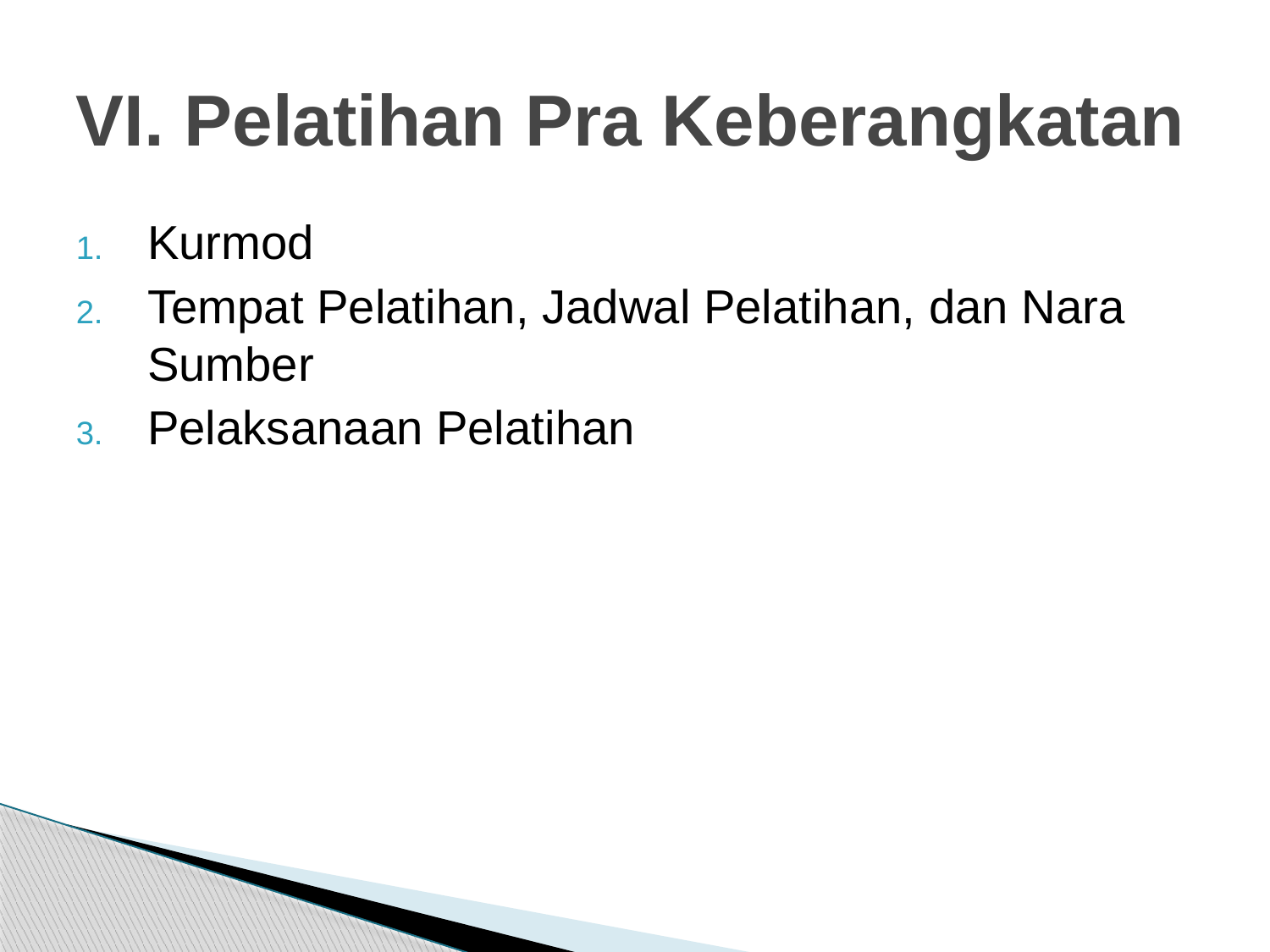

# VI. Pelatihan Pra Keberangkatan
Kurmod
Tempat Pelatihan, Jadwal Pelatihan, dan Nara Sumber
Pelaksanaan Pelatihan